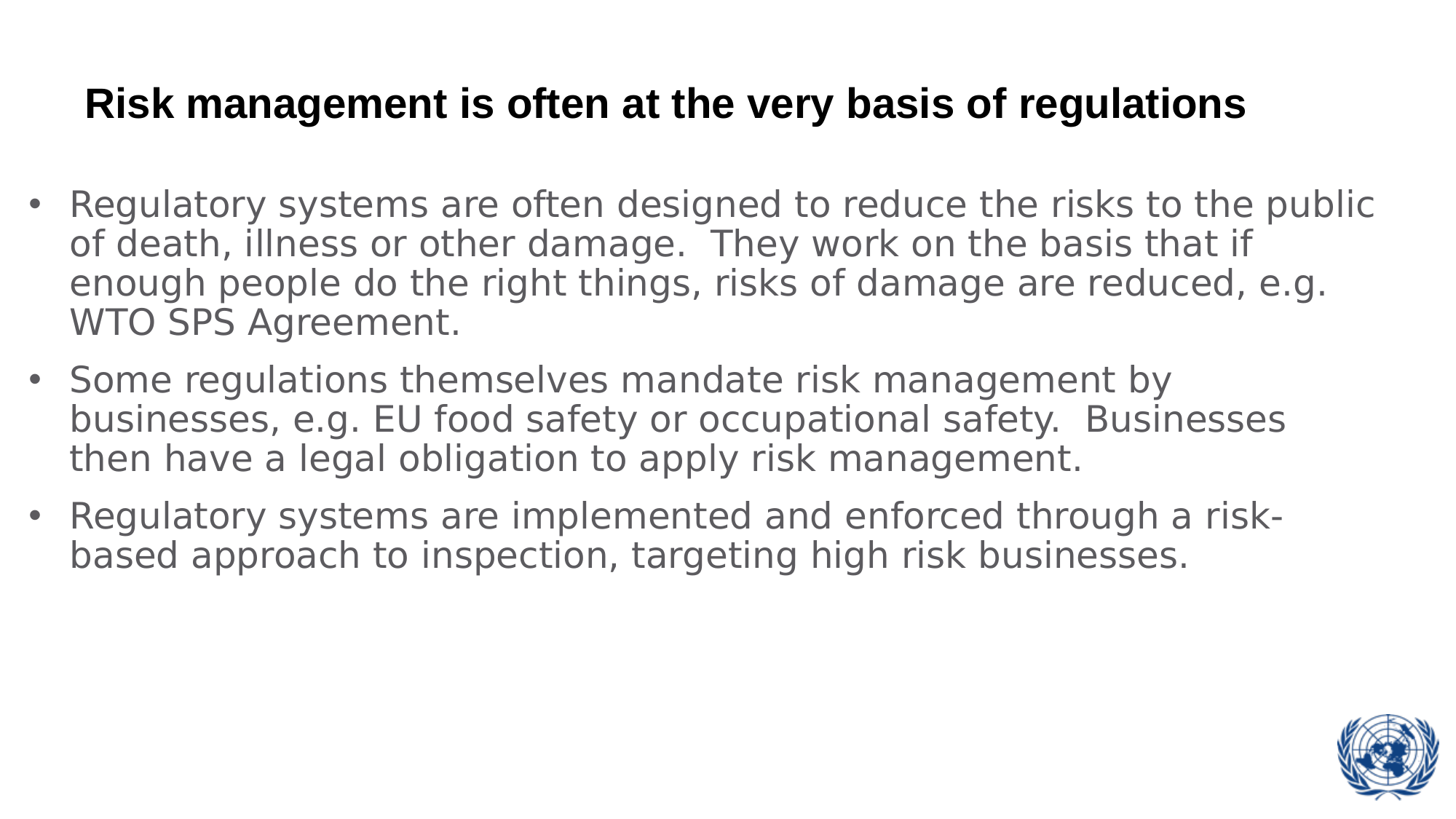

# Risk in Regulatory Systems
 Risk management is often at the very basis of regulations
Regulatory systems are often designed to reduce the risks to the public of death, illness or other damage.  They work on the basis that if enough people do the right things, risks of damage are reduced, e.g. WTO SPS Agreement.
Some regulations themselves mandate risk management by businesses, e.g. EU food safety or occupational safety.  Businesses then have a legal obligation to apply risk management.
Regulatory systems are implemented and enforced through a risk-based approach to inspection, targeting high risk businesses.